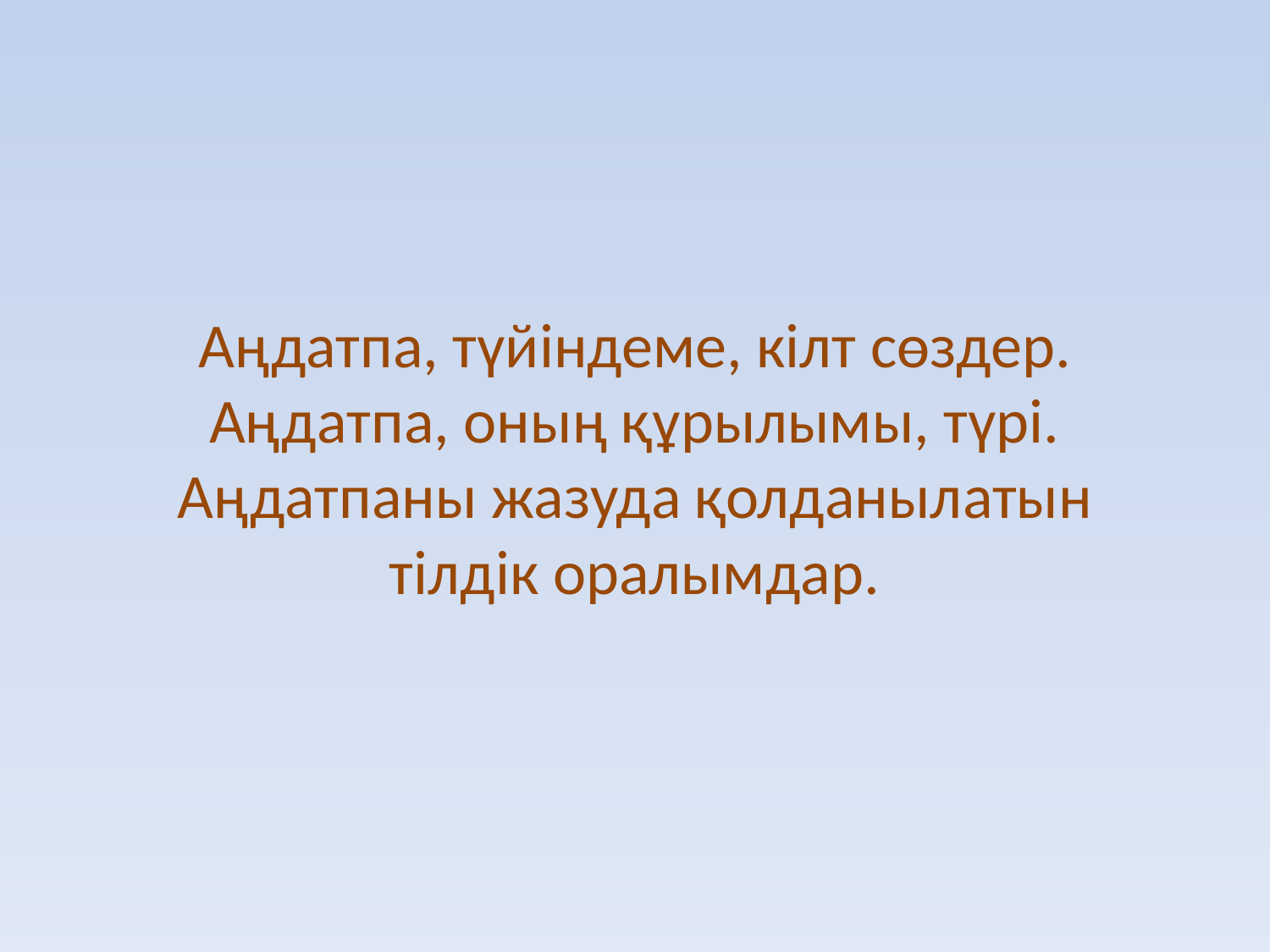

# Аңдатпа, түйіндеме, кілт сөздер. Аңдатпа, оның құрылымы, түрі. Аңдатпаны жазуда қолданылатын тілдік оралымдар.